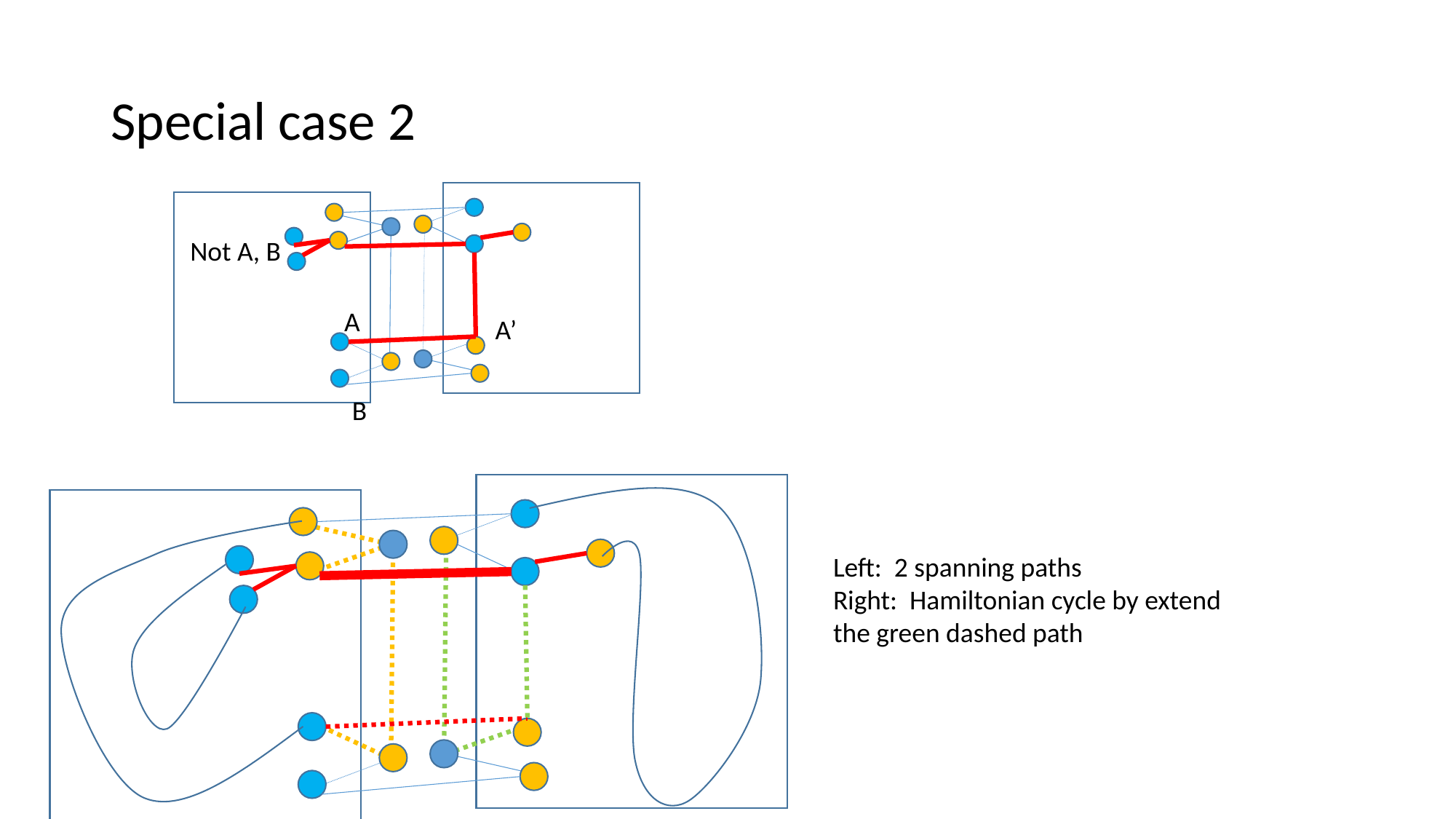

# Special case 2

Not A, B
A
A’
B

Left:  2 spanning paths
Right:  Hamiltonian cycle by extend the green dashed path